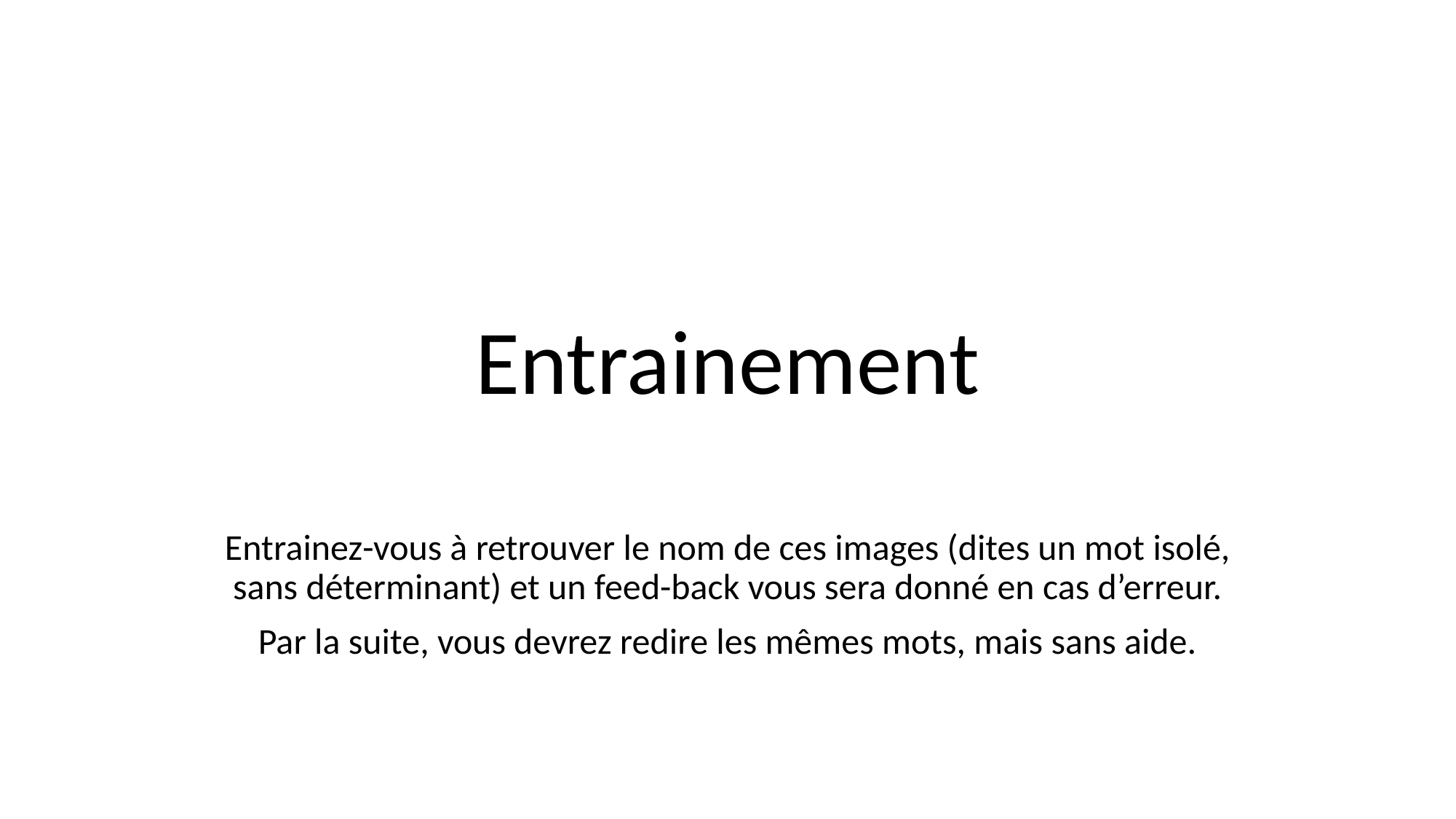

# Entrainement
Entrainez-vous à retrouver le nom de ces images (dites un mot isolé, sans déterminant) et un feed-back vous sera donné en cas d’erreur.
Par la suite, vous devrez redire les mêmes mots, mais sans aide.